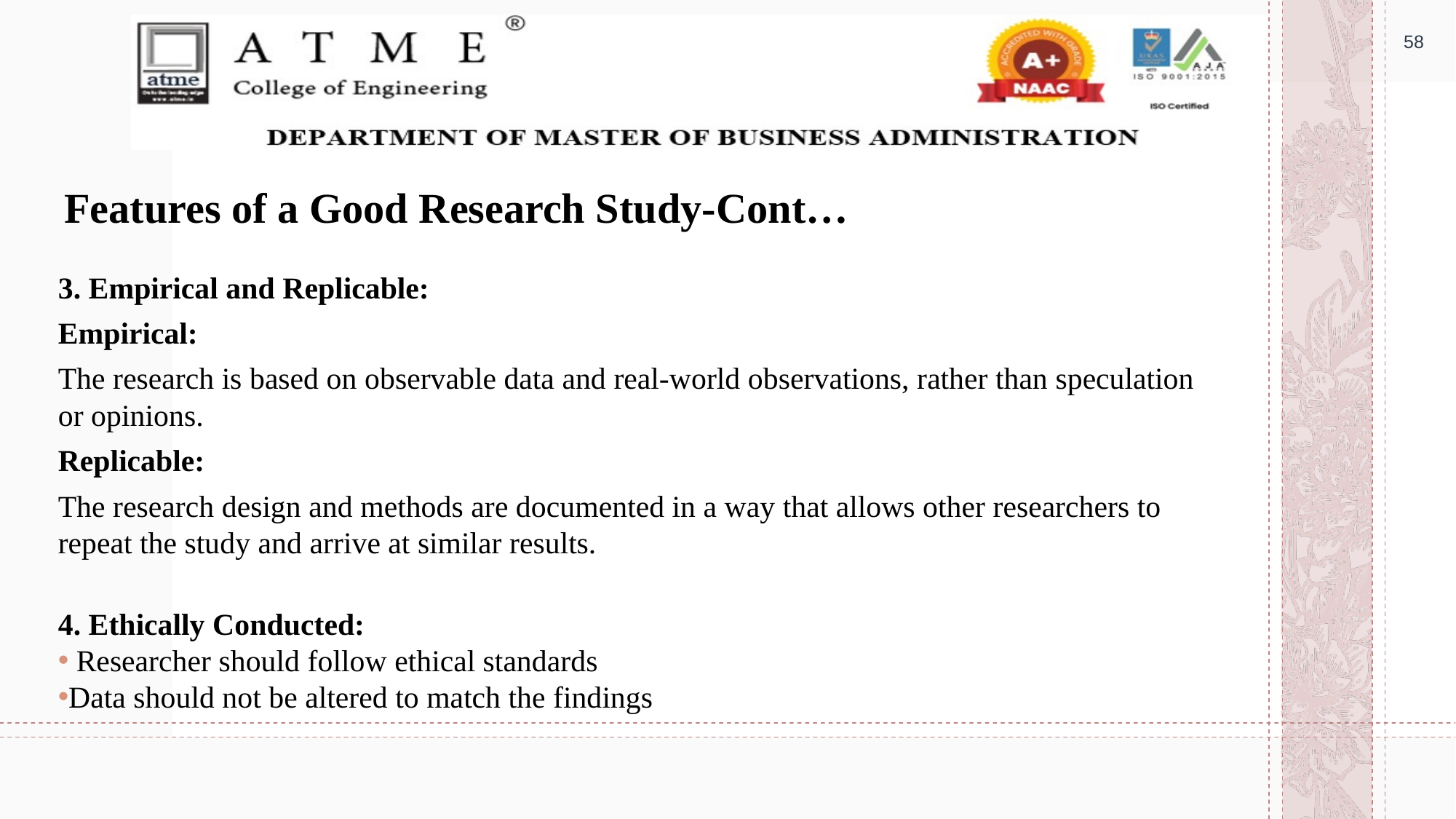

58
# Features of a Good Research Study-Cont…
3. Empirical and Replicable:
Empirical:
The research is based on observable data and real-world observations, rather than speculation or opinions.
Replicable:
The research design and methods are documented in a way that allows other researchers to repeat the study and arrive at similar results.

4. Ethically Conducted:
 Researcher should follow ethical standards
Data should not be altered to match the findings